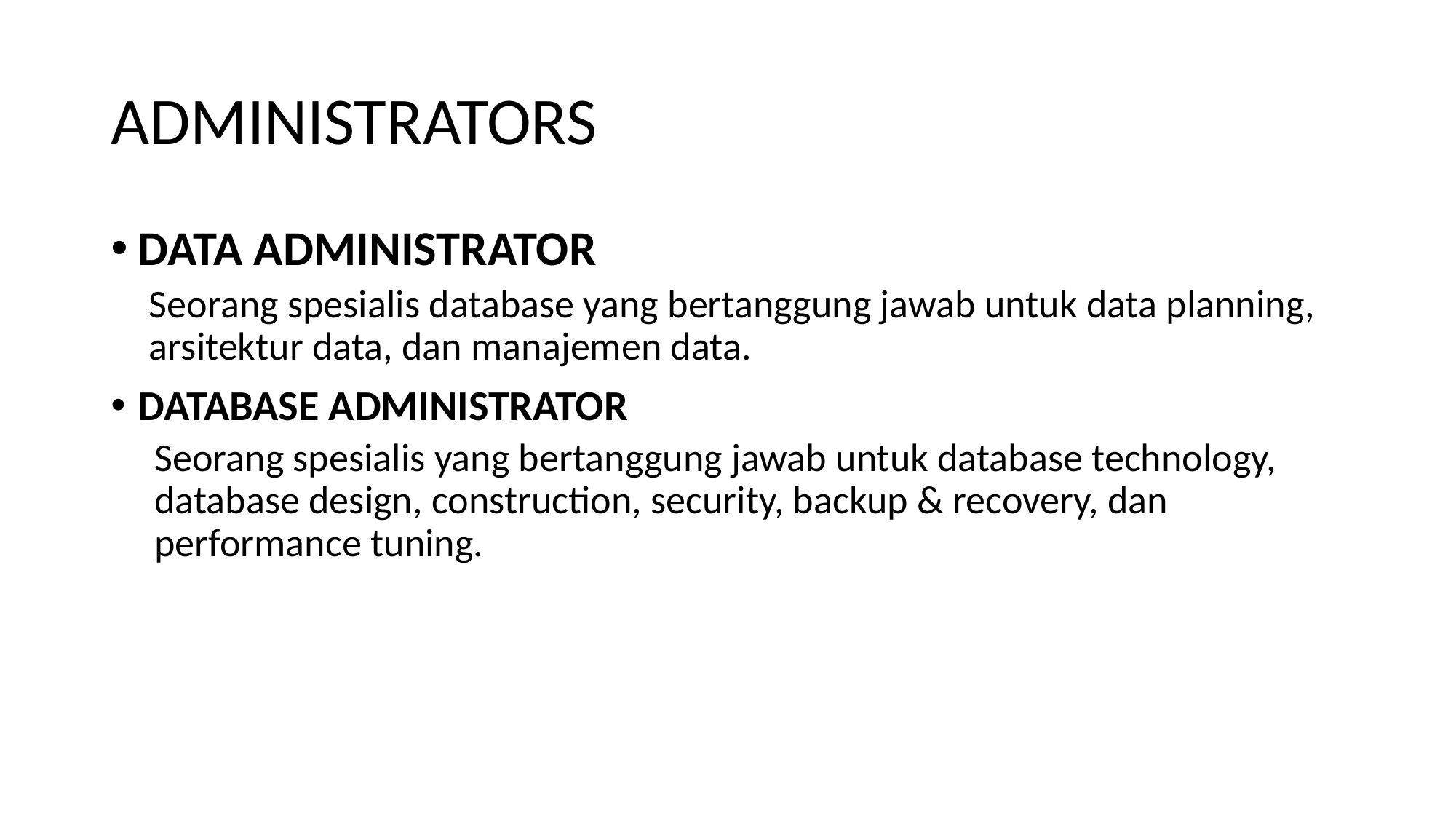

# ADMINISTRATORS
DATA ADMINISTRATOR
Seorang spesialis database yang bertanggung jawab untuk data planning, arsitektur data, dan manajemen data.
DATABASE ADMINISTRATOR
Seorang spesialis yang bertanggung jawab untuk database technology, database design, construction, security, backup & recovery, dan performance tuning.